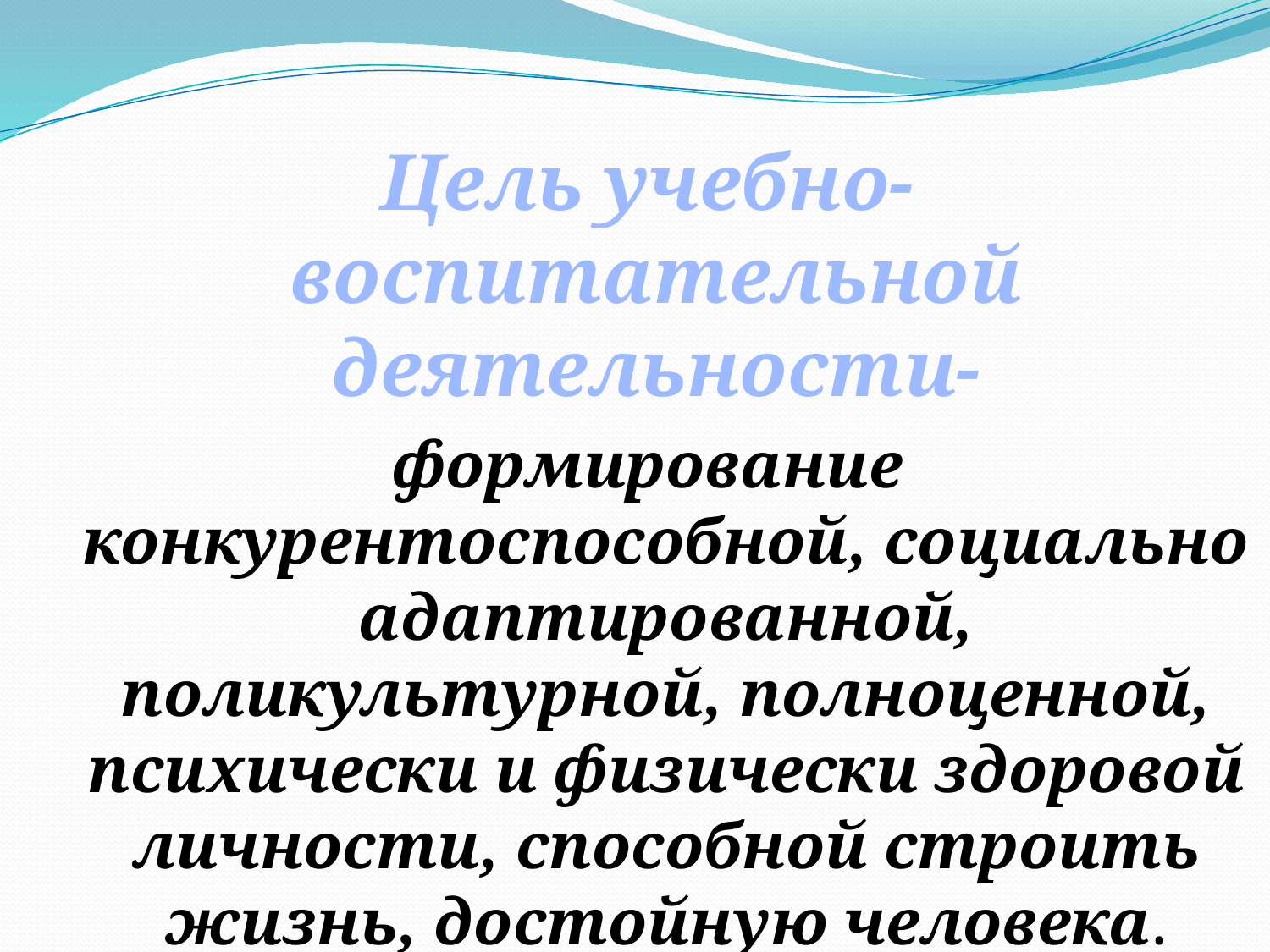

Цель учебно-воспитательной  деятельности-
формирование конкурентоспособной, социально адаптированной, поликультурной, полноценной, психически и физически здоровой личности, способной строить жизнь, достойную человека.